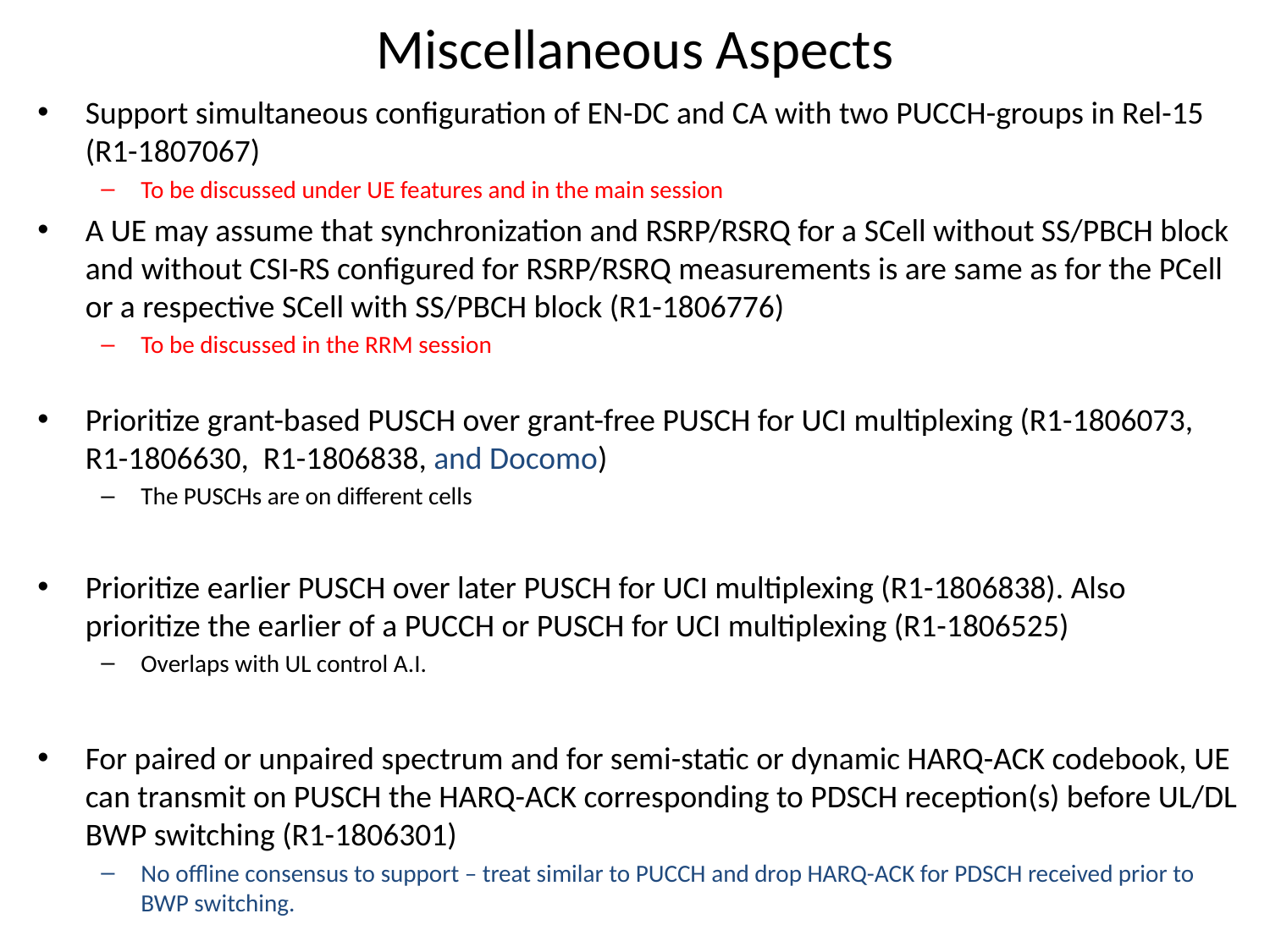

# Miscellaneous Aspects
Support simultaneous configuration of EN-DC and CA with two PUCCH-groups in Rel-15 (R1-1807067)
To be discussed under UE features and in the main session
A UE may assume that synchronization and RSRP/RSRQ for a SCell without SS/PBCH block and without CSI-RS configured for RSRP/RSRQ measurements is are same as for the PCell or a respective SCell with SS/PBCH block (R1-1806776)
To be discussed in the RRM session

Prioritize grant-based PUSCH over grant-free PUSCH for UCI multiplexing (R1-1806073, R1-1806630,  R1-1806838, and Docomo)
The PUSCHs are on different cells

Prioritize earlier PUSCH over later PUSCH for UCI multiplexing (R1-1806838). Also prioritize the earlier of a PUCCH or PUSCH for UCI multiplexing (R1-1806525)
Overlaps with UL control A.I.

For paired or unpaired spectrum and for semi-static or dynamic HARQ-ACK codebook, UE can transmit on PUSCH the HARQ-ACK corresponding to PDSCH reception(s) before UL/DL BWP switching (R1-1806301)
No offline consensus to support – treat similar to PUCCH and drop HARQ-ACK for PDSCH received prior to BWP switching.